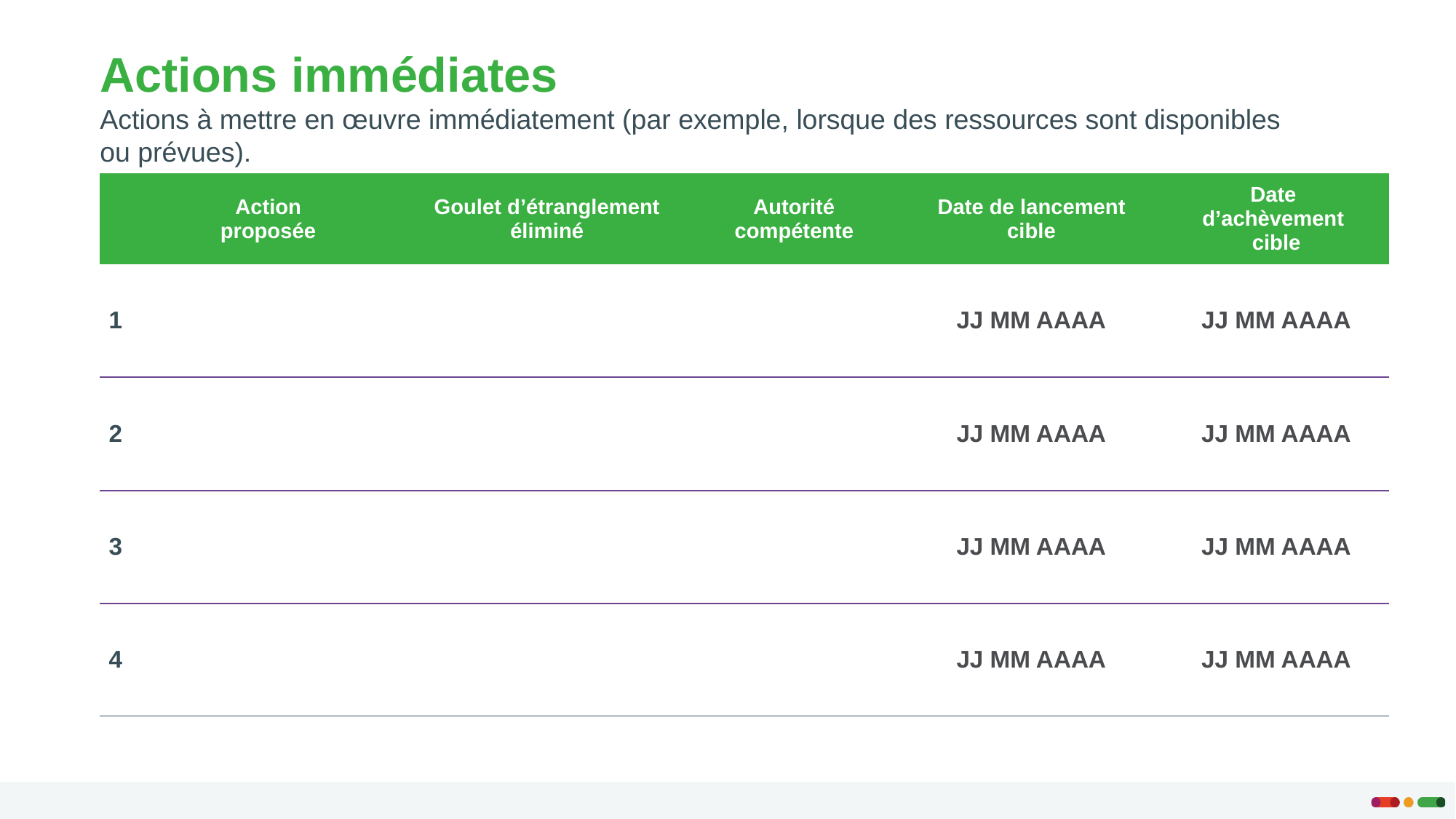

# Actions immédiates Actions à mettre en œuvre immédiatement (par exemple, lorsque des ressources sont disponibles ou prévues).
|  | Action proposée | Goulet d’étranglement éliminé | Autorité compétente | Date de lancement cible | Date d’achèvement cible |
| --- | --- | --- | --- | --- | --- |
| 1 |  |  |  | JJ MM AAAA | JJ MM AAAA |
| 2 |  |  |  | JJ MM AAAA | JJ MM AAAA |
| 3 |  |  |  | JJ MM AAAA | JJ MM AAAA |
| 4 |  |  |  | JJ MM AAAA | JJ MM AAAA |